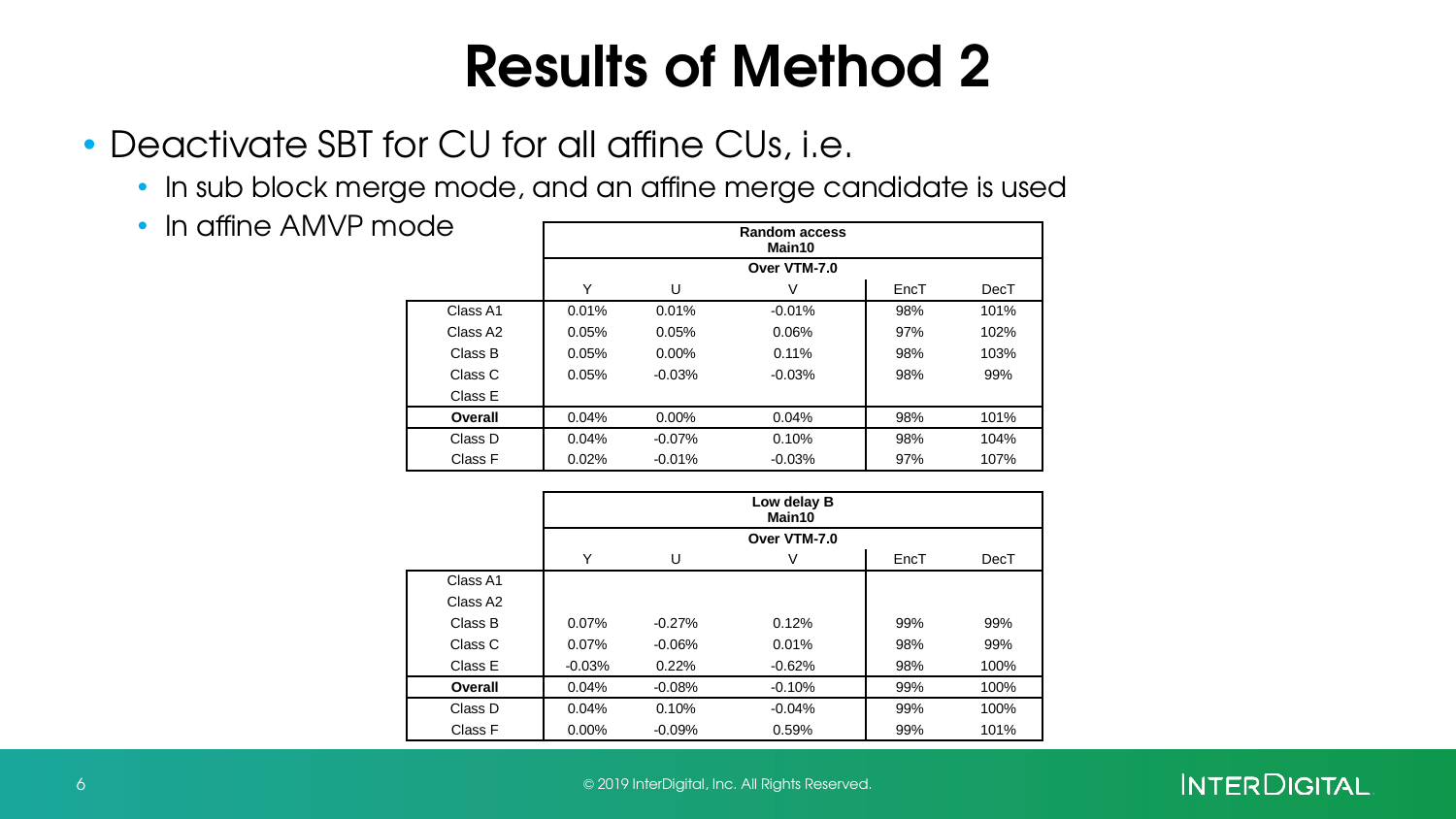

# Results of Method 2
Deactivate SBT for CU for all affine CUs, i.e.
In sub block merge mode, and an affine merge candidate is used
In affine AMVP mode
|  |  |  | Random access Main10 |  |  |
| --- | --- | --- | --- | --- | --- |
|  |  |  | Over VTM-7.0 |  |  |
|  | Y | U | V | EncT | DecT |
| Class A1 | 0.01% | 0.01% | -0.01% | 98% | 101% |
| Class A2 | 0.05% | 0.05% | 0.06% | 97% | 102% |
| Class B | 0.05% | 0.00% | 0.11% | 98% | 103% |
| Class C | 0.05% | -0.03% | -0.03% | 98% | 99% |
| Class E |  |  |  |  |  |
| Overall | 0.04% | 0.00% | 0.04% | 98% | 101% |
| Class D | 0.04% | -0.07% | 0.10% | 98% | 104% |
| Class F | 0.02% | -0.01% | -0.03% | 97% | 107% |
|  |  |  |  |  |  |
|  |  |  | Low delay B Main10 |  |  |
|  |  |  | Over VTM-7.0 |  |  |
|  | Y | U | V | EncT | DecT |
| Class A1 |  |  |  |  |  |
| Class A2 |  |  |  |  |  |
| Class B | 0.07% | -0.27% | 0.12% | 99% | 99% |
| Class C | 0.07% | -0.06% | 0.01% | 98% | 99% |
| Class E | -0.03% | 0.22% | -0.62% | 98% | 100% |
| Overall | 0.04% | -0.08% | -0.10% | 99% | 100% |
| Class D | 0.04% | 0.10% | -0.04% | 99% | 100% |
| Class F | 0.00% | -0.09% | 0.59% | 99% | 101% |
6
© 2019 InterDigital, Inc. All Rights Reserved.